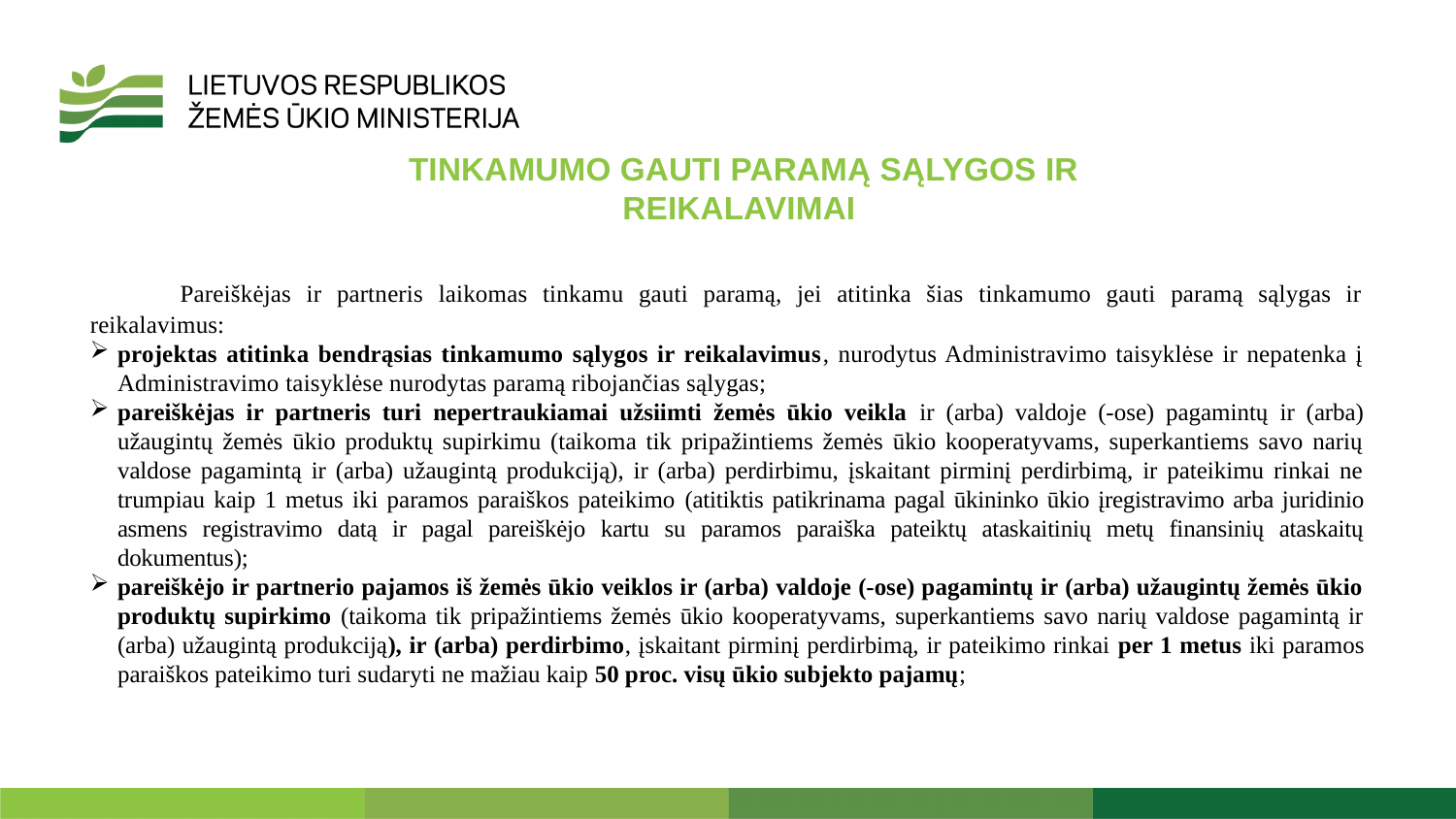

TINKAMUMO GAUTI PARAMĄ SĄLYGOS IR REIKALAVIMAI
 Pareiškėjas ir partneris laikomas tinkamu gauti paramą, jei atitinka šias tinkamumo gauti paramą sąlygas ir reikalavimus:
projektas atitinka bendrąsias tinkamumo sąlygos ir reikalavimus, nurodytus Administravimo taisyklėse ir nepatenka į Administravimo taisyklėse nurodytas paramą ribojančias sąlygas;
pareiškėjas ir partneris turi nepertraukiamai užsiimti žemės ūkio veikla ir (arba) valdoje (-ose) pagamintų ir (arba) užaugintų žemės ūkio produktų supirkimu (taikoma tik pripažintiems žemės ūkio kooperatyvams, superkantiems savo narių valdose pagamintą ir (arba) užaugintą produkciją), ir (arba) perdirbimu, įskaitant pirminį perdirbimą, ir pateikimu rinkai ne trumpiau kaip 1 metus iki paramos paraiškos pateikimo (atitiktis patikrinama pagal ūkininko ūkio įregistravimo arba juridinio asmens registravimo datą ir pagal pareiškėjo kartu su paramos paraiška pateiktų ataskaitinių metų finansinių ataskaitų dokumentus);
pareiškėjo ir partnerio pajamos iš žemės ūkio veiklos ir (arba) valdoje (-ose) pagamintų ir (arba) užaugintų žemės ūkio produktų supirkimo (taikoma tik pripažintiems žemės ūkio kooperatyvams, superkantiems savo narių valdose pagamintą ir (arba) užaugintą produkciją), ir (arba) perdirbimo, įskaitant pirminį perdirbimą, ir pateikimo rinkai per 1 metus iki paramos paraiškos pateikimo turi sudaryti ne mažiau kaip 50 proc. visų ūkio subjekto pajamų;